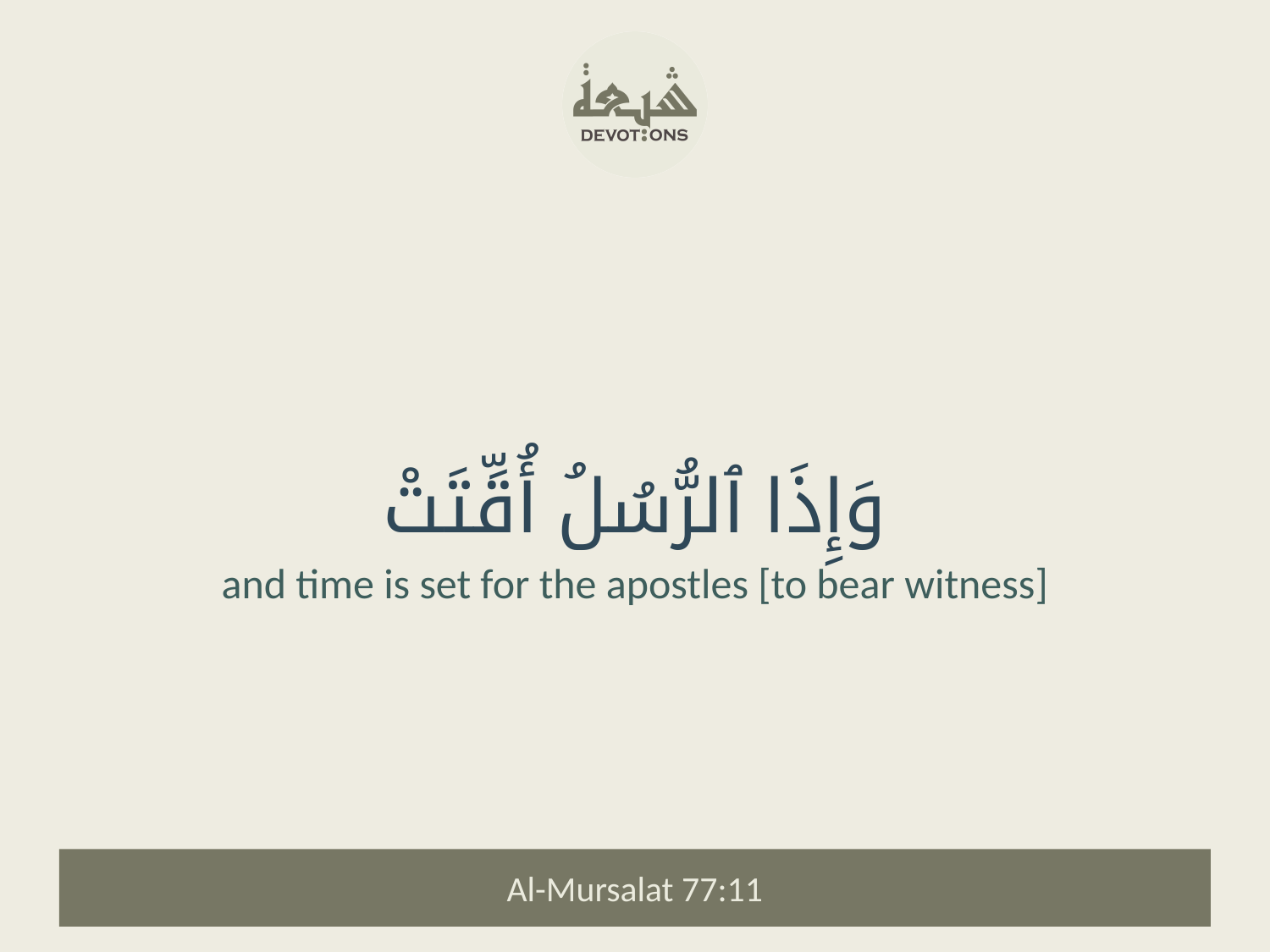

وَإِذَا ٱلرُّسُلُ أُقِّتَتْ
and time is set for the apostles [to bear witness]
Al-Mursalat 77:11